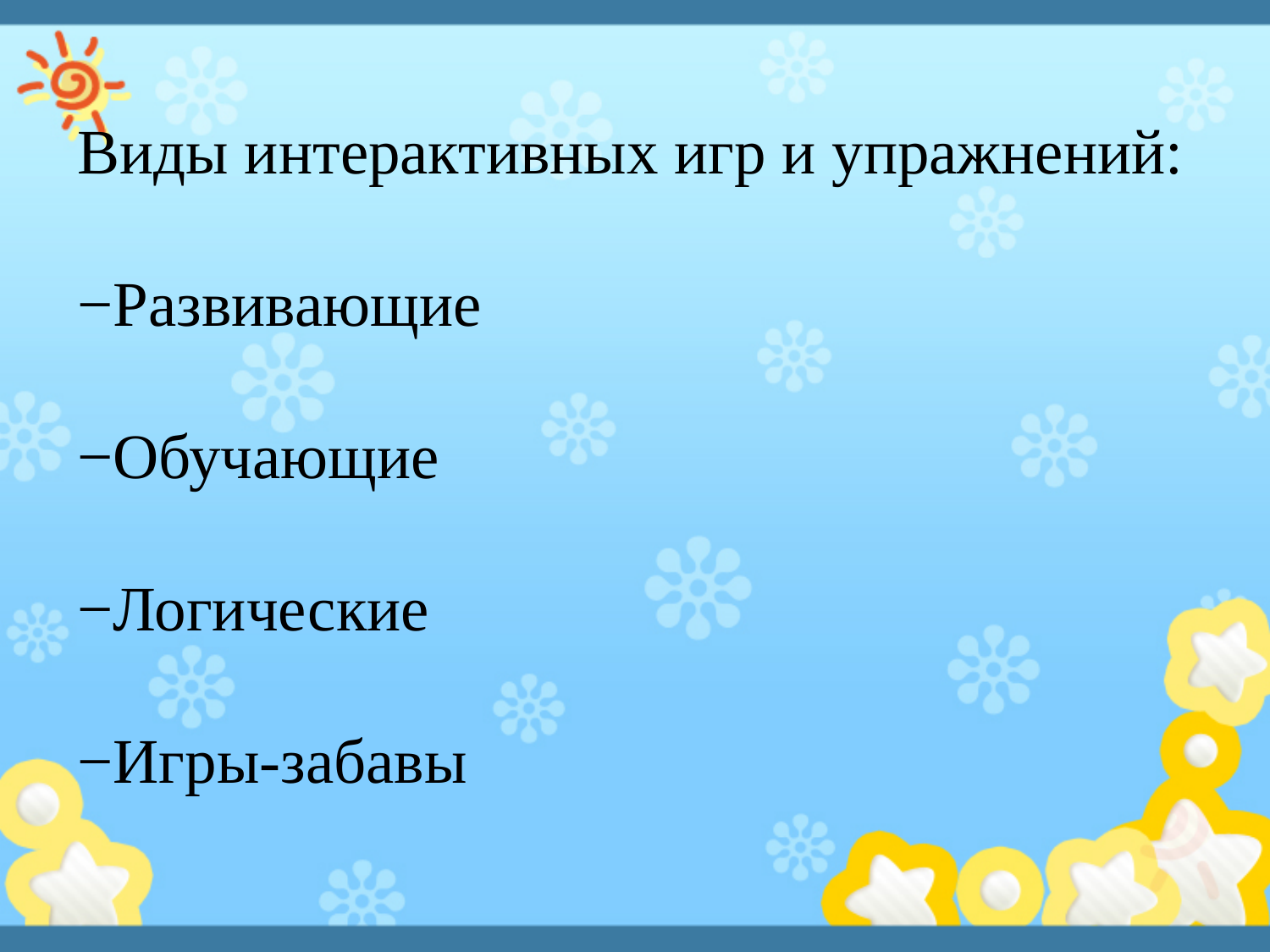

Виды интерактивных игр и упражнений:

−Развивающие

−Обучающие

−Логические

−Игры-забавы